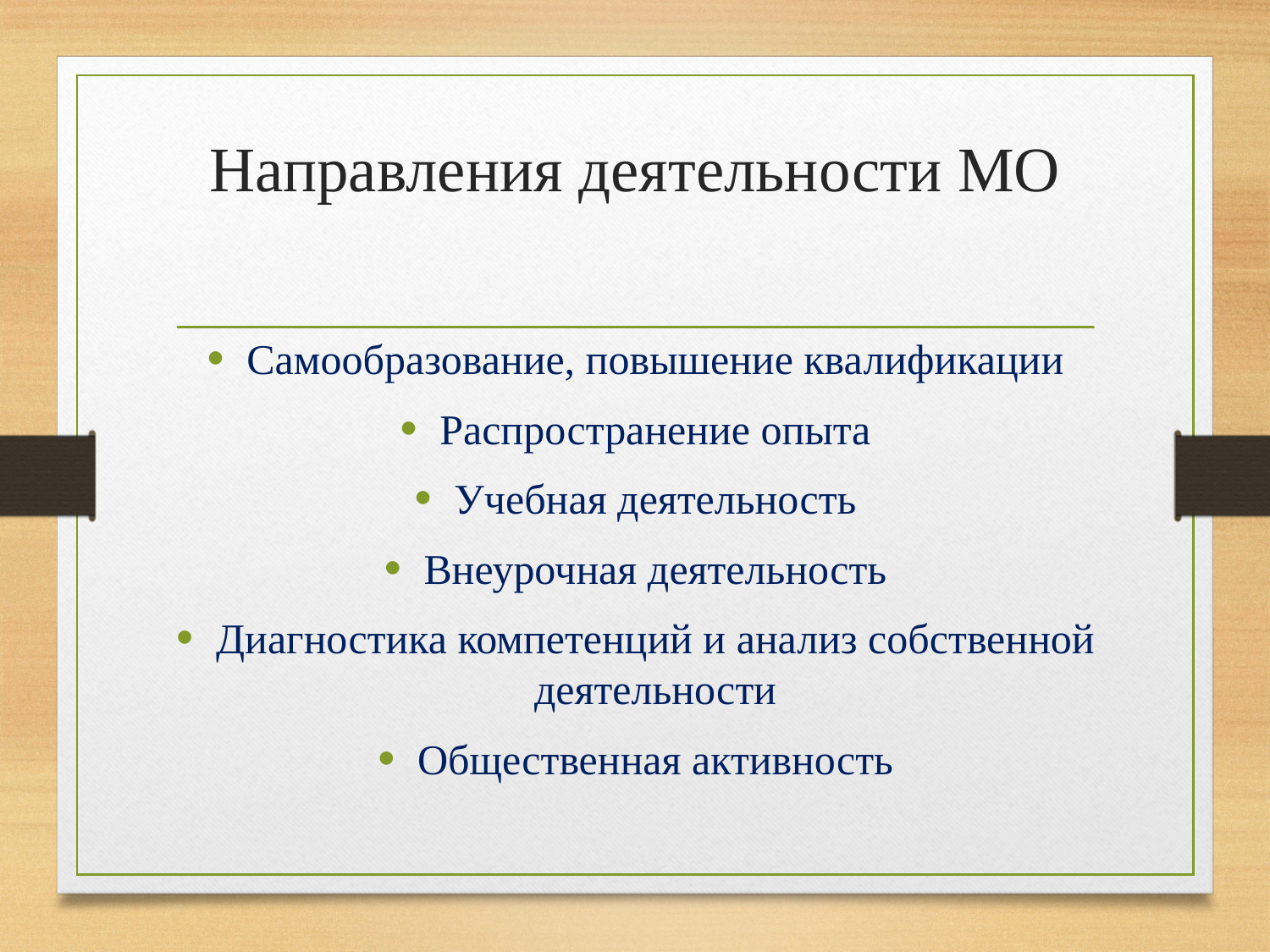

# Направления деятельности МО
Самообразование, повышение квалификации
Распространение опыта
Учебная деятельность
Внеурочная деятельность
Диагностика компетенций и анализ собственной деятельности
Общественная активность